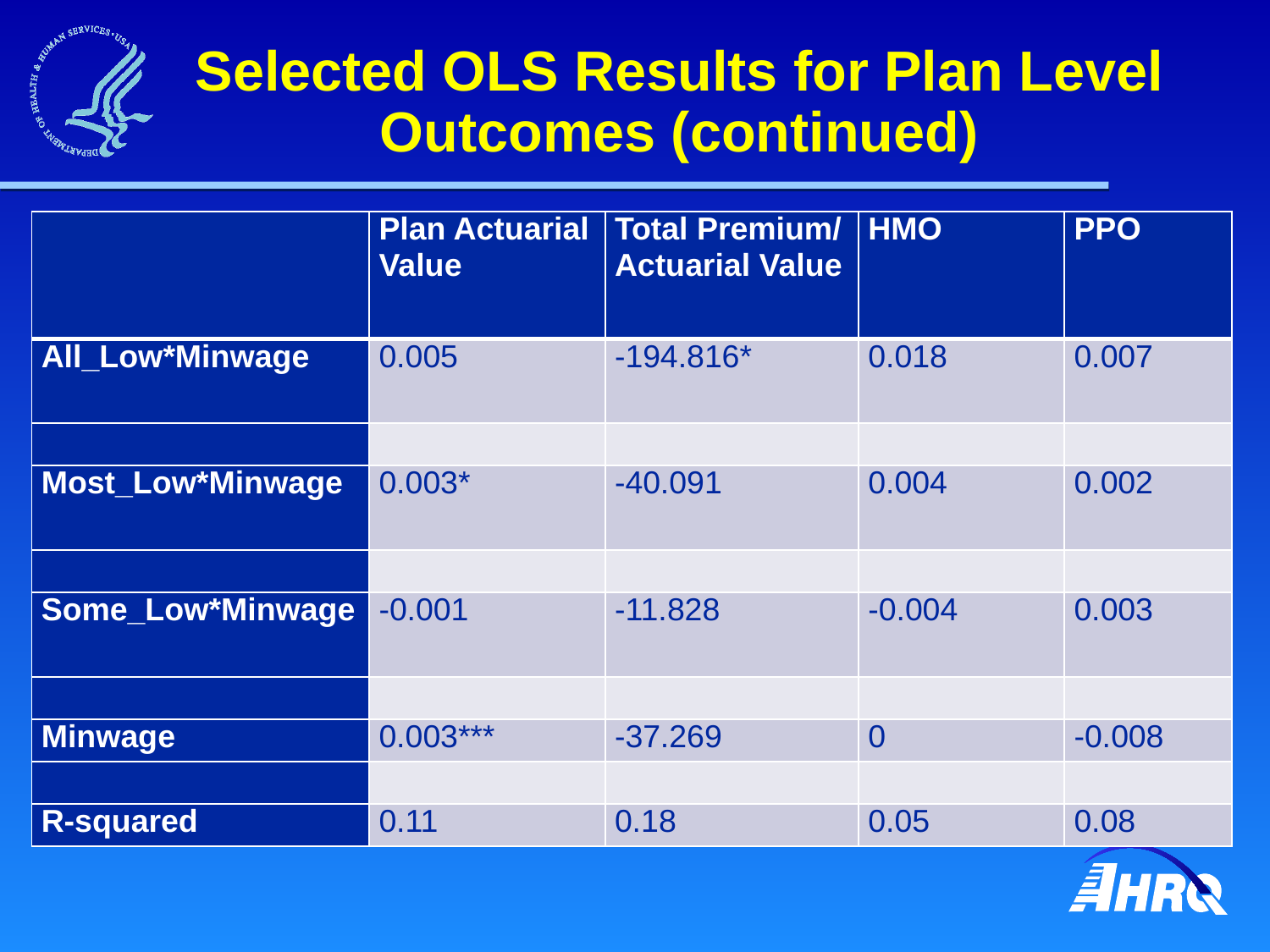

Selected OLS Results for Plan Level Outcomes (continued)
|  | Plan Actuarial Value | Total Premium/ Actuarial Value | HMO | PPO |
| --- | --- | --- | --- | --- |
| All\_Low\*Minwage | 0.005 | -194.816\* | 0.018 | 0.007 |
|  |  |  |  |  |
| Most\_Low\*Minwage | 0.003\* | -40.091 | 0.004 | 0.002 |
|  |  |  |  |  |
| Some\_Low\*Minwage | -0.001 | -11.828 | -0.004 | 0.003 |
|  |  |  |  |  |
| Minwage | 0.003\*\*\* | -37.269 | 0 | -0.008 |
|  |  |  |  |  |
| R-squared | 0.11 | 0.18 | 0.05 | 0.08 |